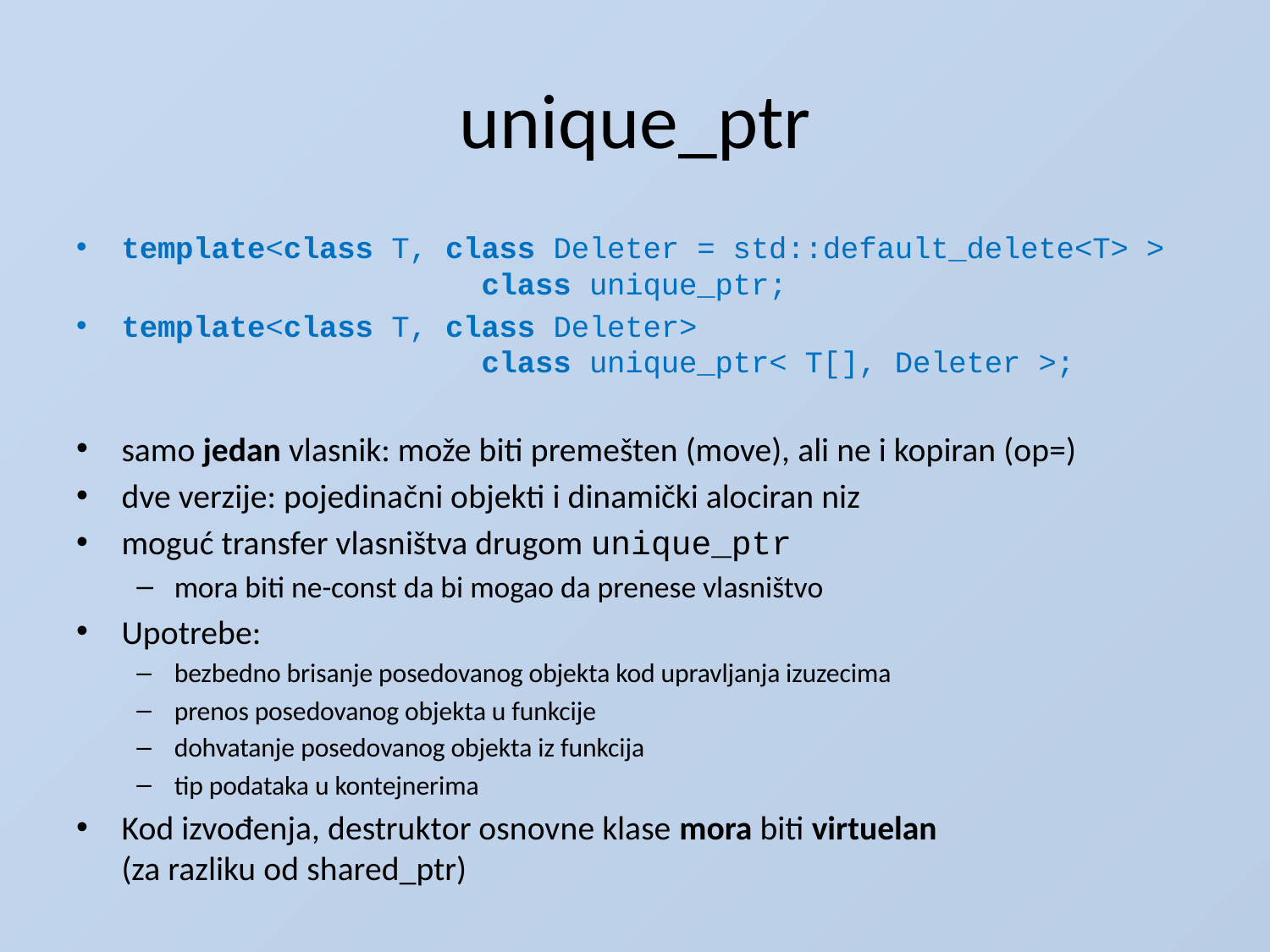

# unique_ptr
template<class T, class Deleter = std::default_delete<T> >
                    class unique_ptr;
template<class T, class Deleter>
                    class unique_ptr< T[], Deleter >;

samo jedan vlasnik: može biti premešten (move), ali ne i kopiran (op=)
dve verzije: pojedinačni objekti i dinamički alociran niz
moguć transfer vlasništva drugom unique_ptr
mora biti ne-const da bi mogao da prenese vlasništvo
Upotrebe:
bezbedno brisanje posedovanog objekta kod upravljanja izuzecima
prenos posedovanog objekta u funkcije
dohvatanje posedovanog objekta iz funkcija
tip podataka u kontejnerima
Kod izvođenja, destruktor osnovne klase mora biti virtuelan
(za razliku od shared_ptr)